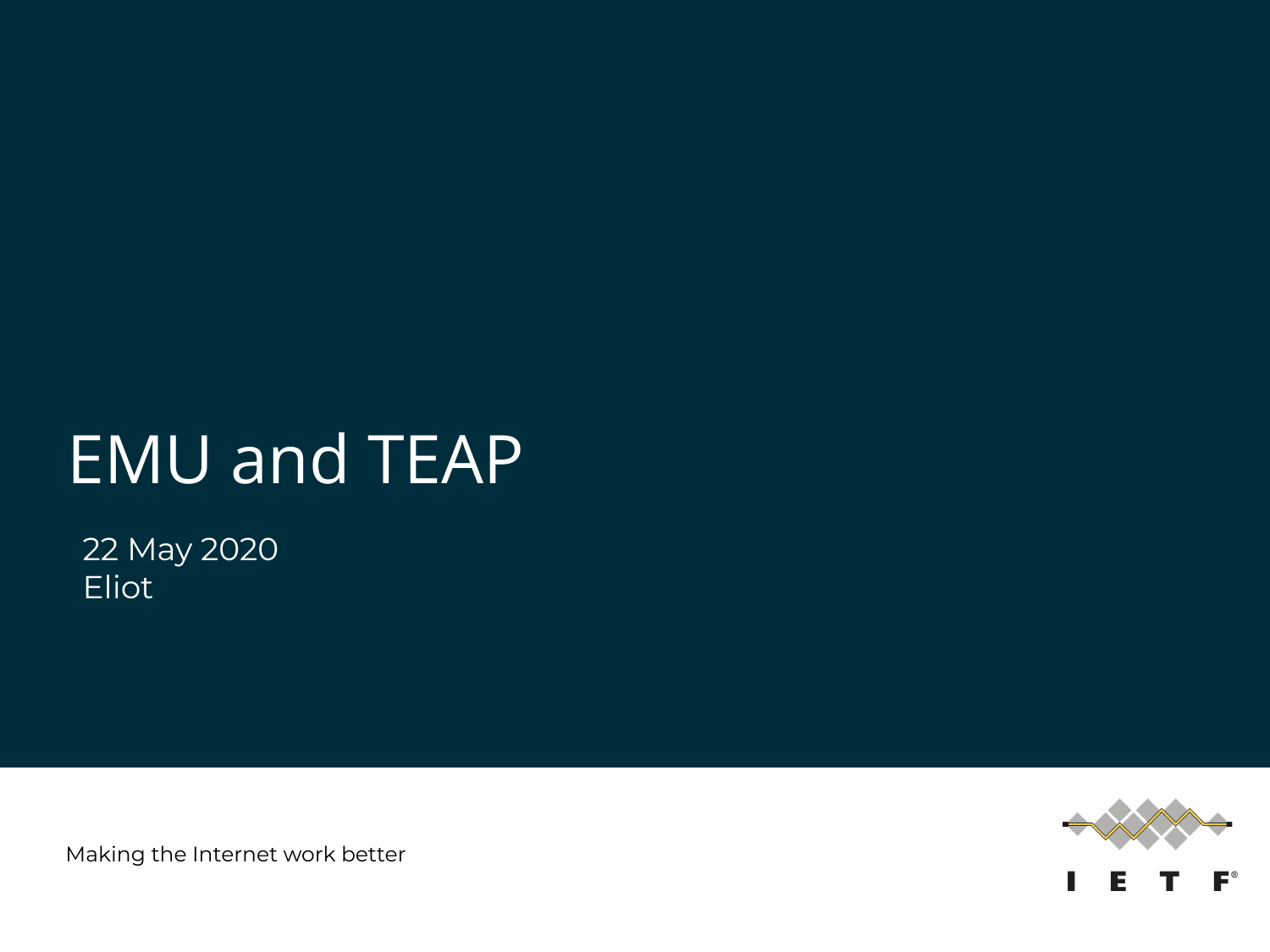

# EMU and TEAP
22 May 2020
Eliot